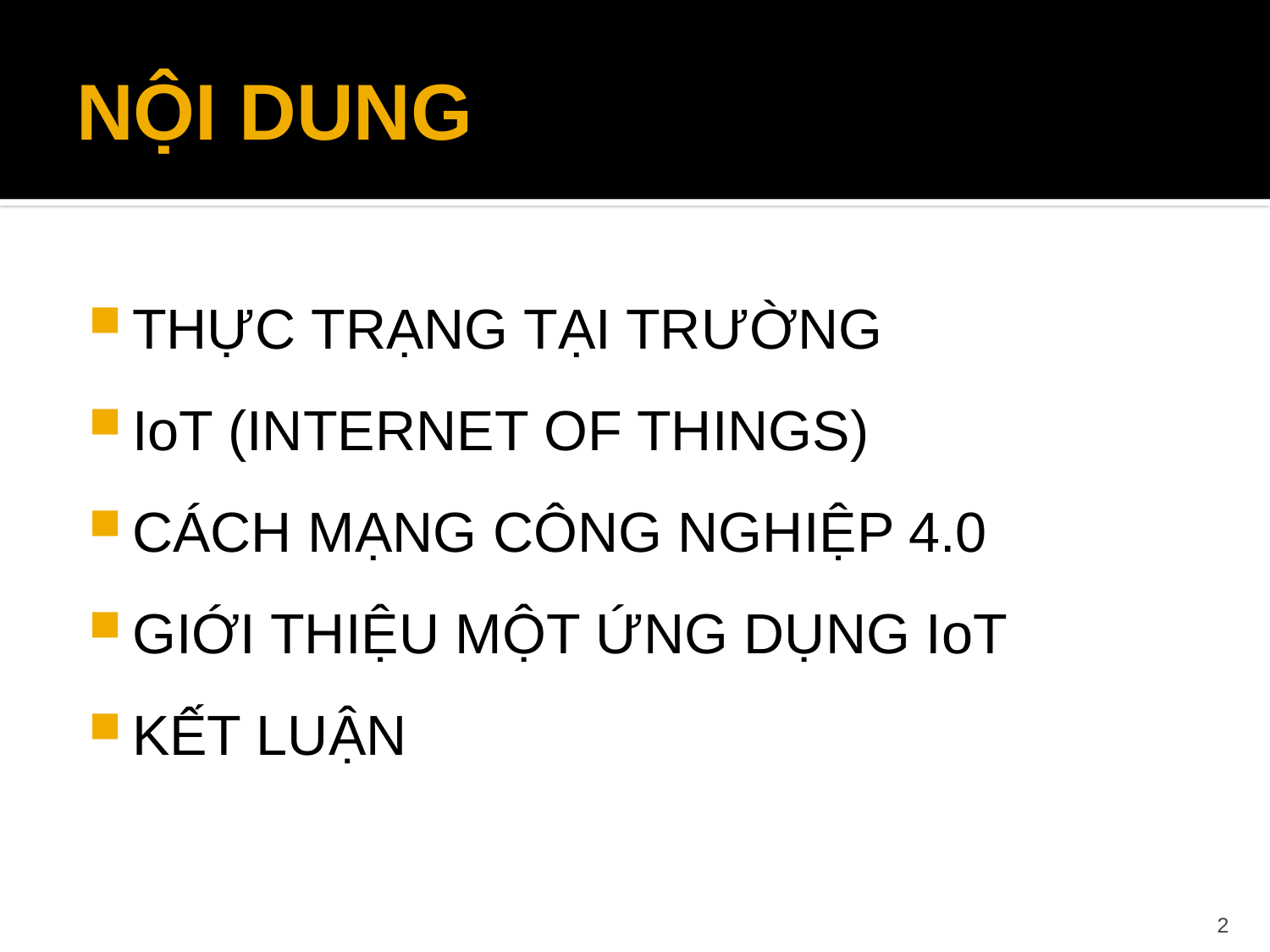

# NỘI DUNG
THỰC TRẠNG TẠI TRƯỜNG
IoT (INTERNET OF THINGS)
CÁCH MẠNG CÔNG NGHIỆP 4.0
GIỚI THIỆU MỘT ỨNG DỤNG IoT
KẾT LUẬN
2